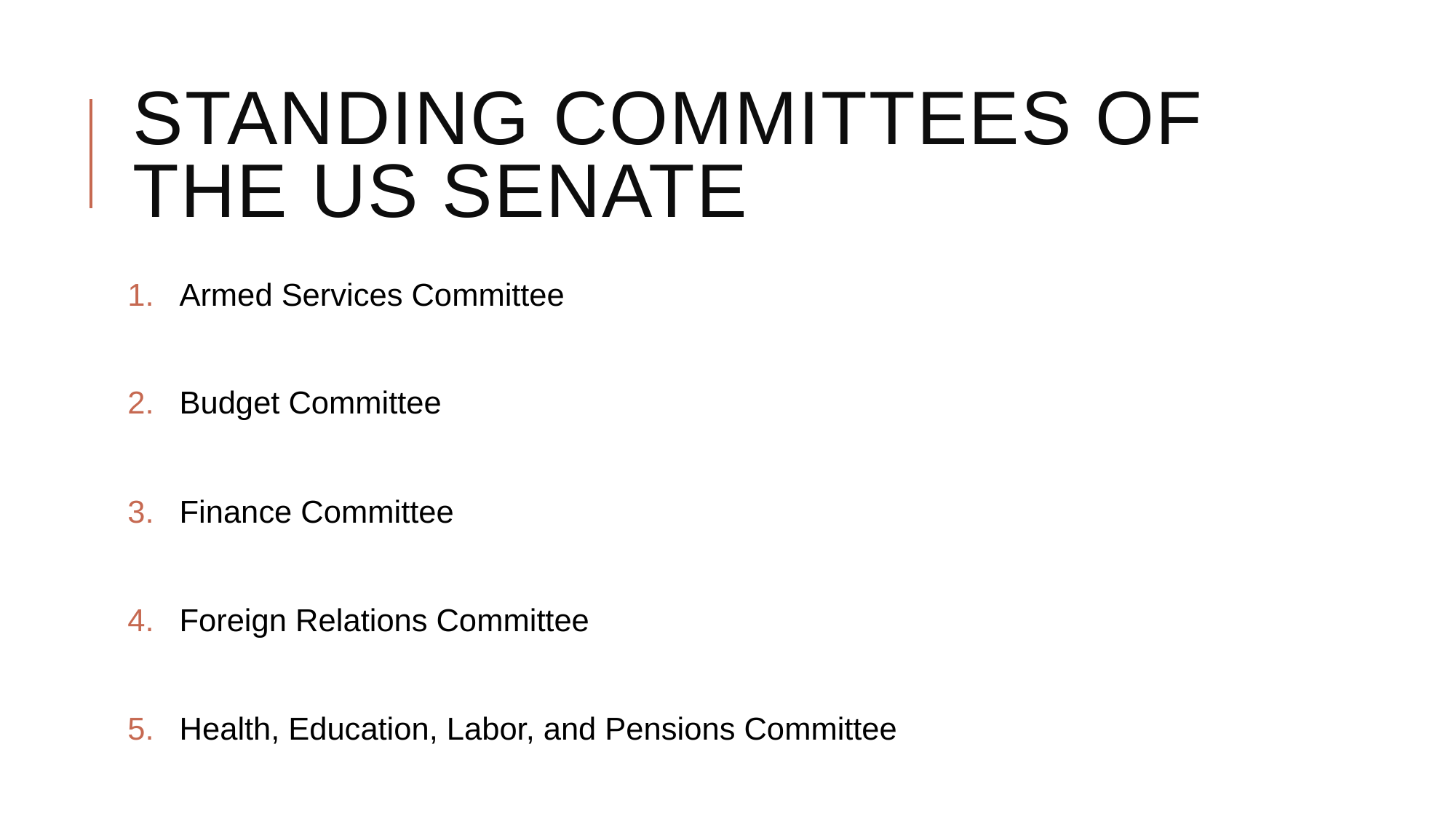

# Standing Committees of the US Senate
Armed Services Committee

Budget Committee

Finance Committee

Foreign Relations Committee

Health, Education, Labor, and Pensions Committee